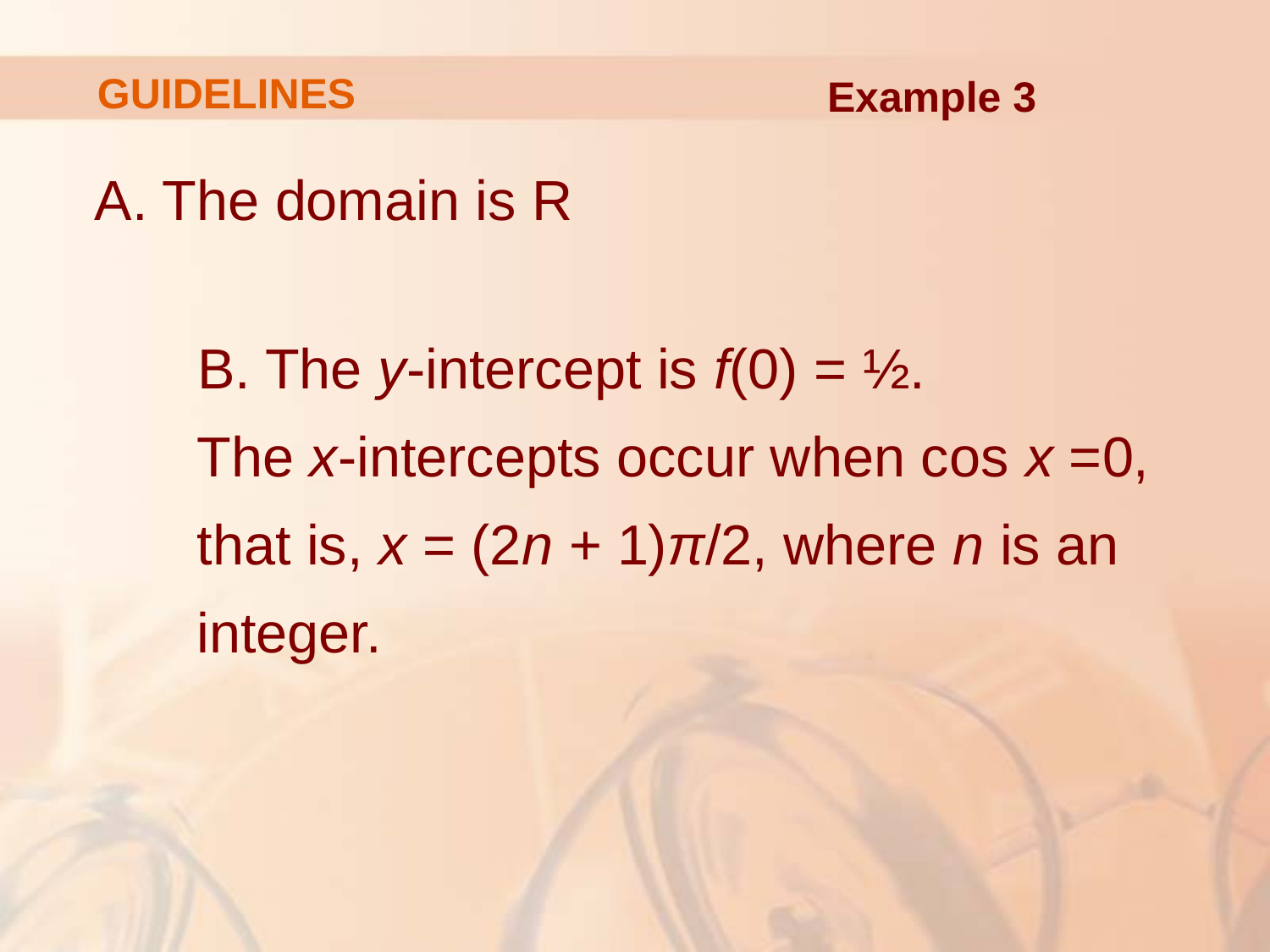

# GUIDELINES
Example 3
A. The domain is R

B. The y-intercept is f(0) = ½.
The x-intercepts occur when cos x =0,
that is, x = (2n + 1)π/2, where n is an integer.